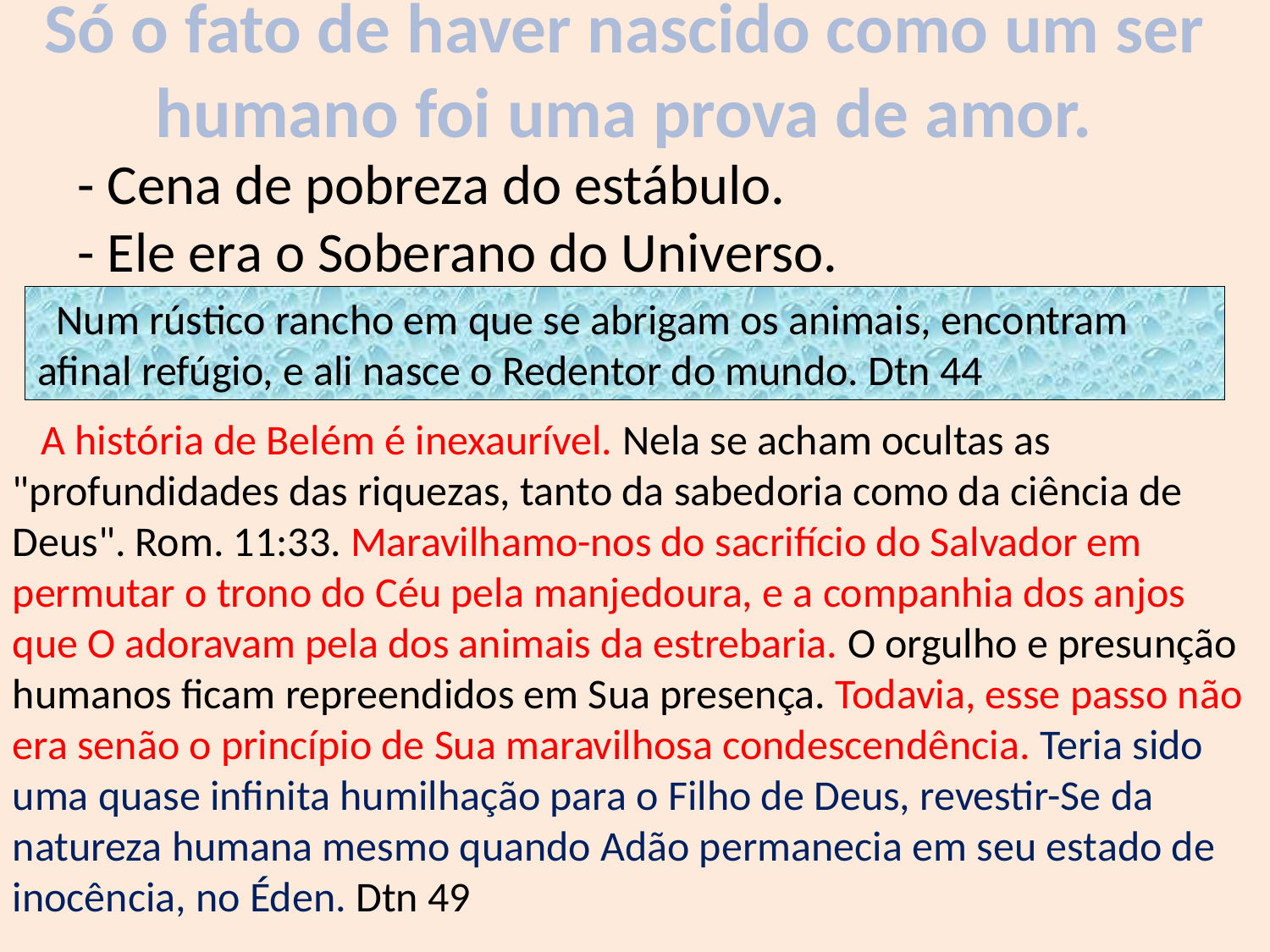

Só o fato de haver nascido como um ser
humano foi uma prova de amor.

- Cena de pobreza do estábulo.
- Ele era o Soberano do Universo.
  Num rústico rancho em que se abrigam os animais, encontram afinal refúgio, e ali nasce o Redentor do mundo. Dtn 44
   A história de Belém é inexaurível. Nela se acham ocultas as "profundidades das riquezas, tanto da sabedoria como da ciência de Deus". Rom. 11:33. Maravilhamo-nos do sacrifício do Salvador em permutar o trono do Céu pela manjedoura, e a companhia dos anjos que O adoravam pela dos animais da estrebaria. O orgulho e presunção humanos ficam repreendidos em Sua presença. Todavia, esse passo não era senão o princípio de Sua maravilhosa condescendência. Teria sido uma quase infinita humilhação para o Filho de Deus, revestir-Se da natureza humana mesmo quando Adão permanecia em seu estado de inocência, no Éden. Dtn 49